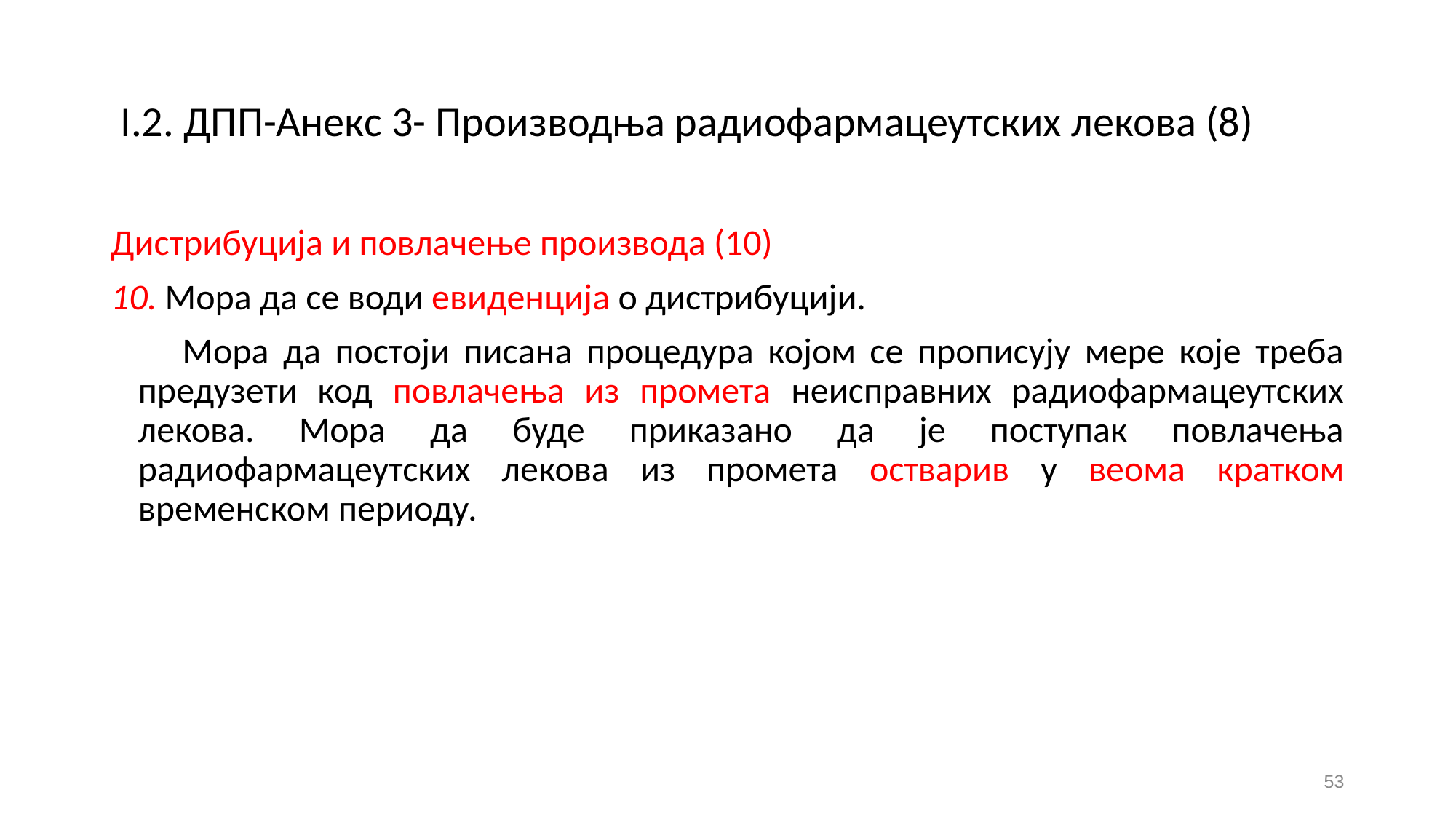

# I.2. ДПП-Анекс 3- Производња радиофармацеутских лекова (8)
Дистрибуција и повлачење производа (10)
10. Мора да се води евиденција о дистрибуцији.
     Мора да постоји писана процедура којом се прописују мере које треба предузети код повлачења из промета неисправних радиофармацеутских лекова. Мора да буде приказано да је поступак повлачења радиофармацеутских лекова из промета остварив у веома кратком временском периоду.
53